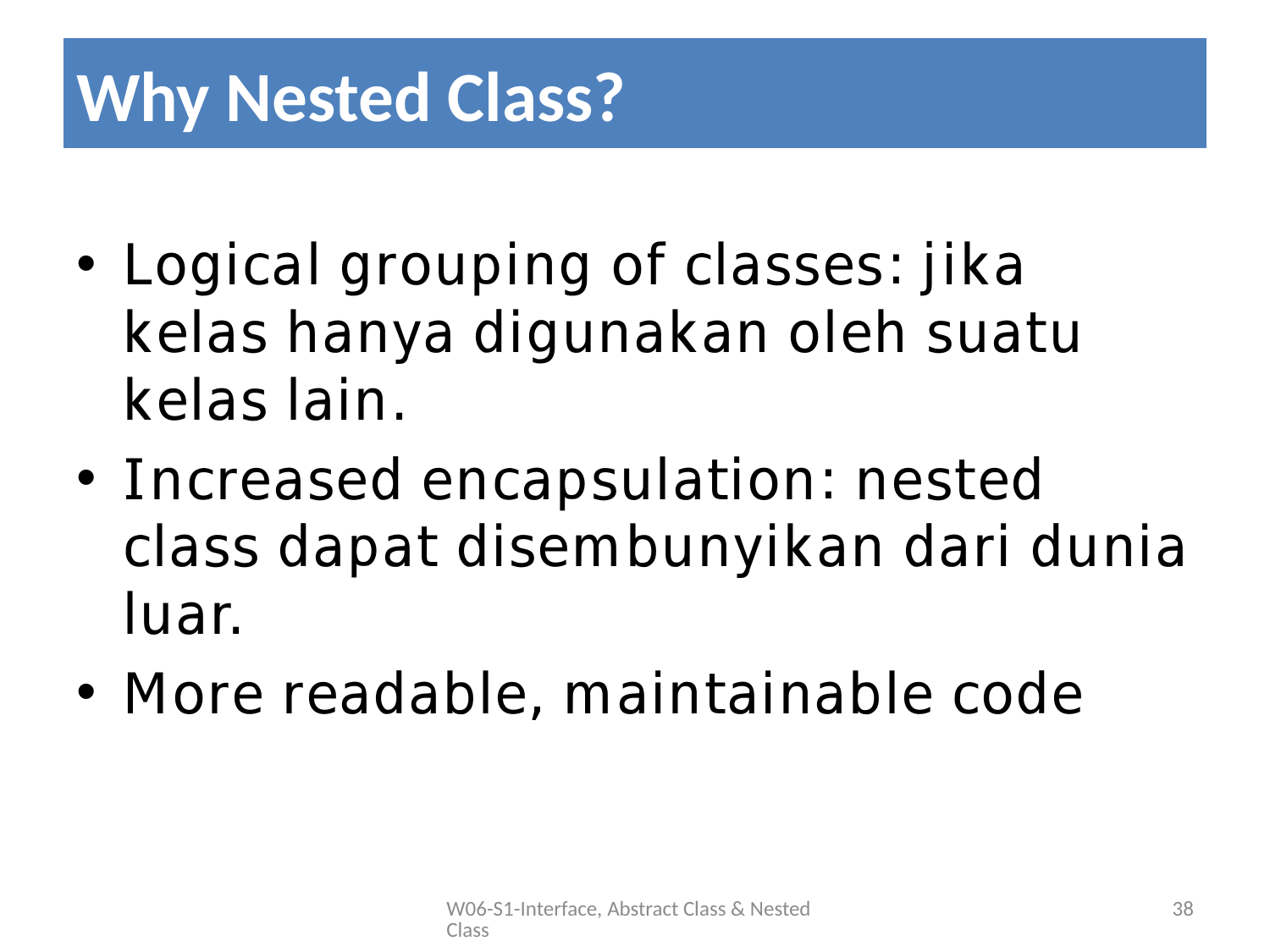

# Why Nested Class?
Logical grouping of classes: jika kelas hanya digunakan oleh suatu kelas lain.
Increased encapsulation: nested class dapat disembunyikan dari dunia luar.
More readable, maintainable code
38
W06-S1-Interface, Abstract Class & Nested Class